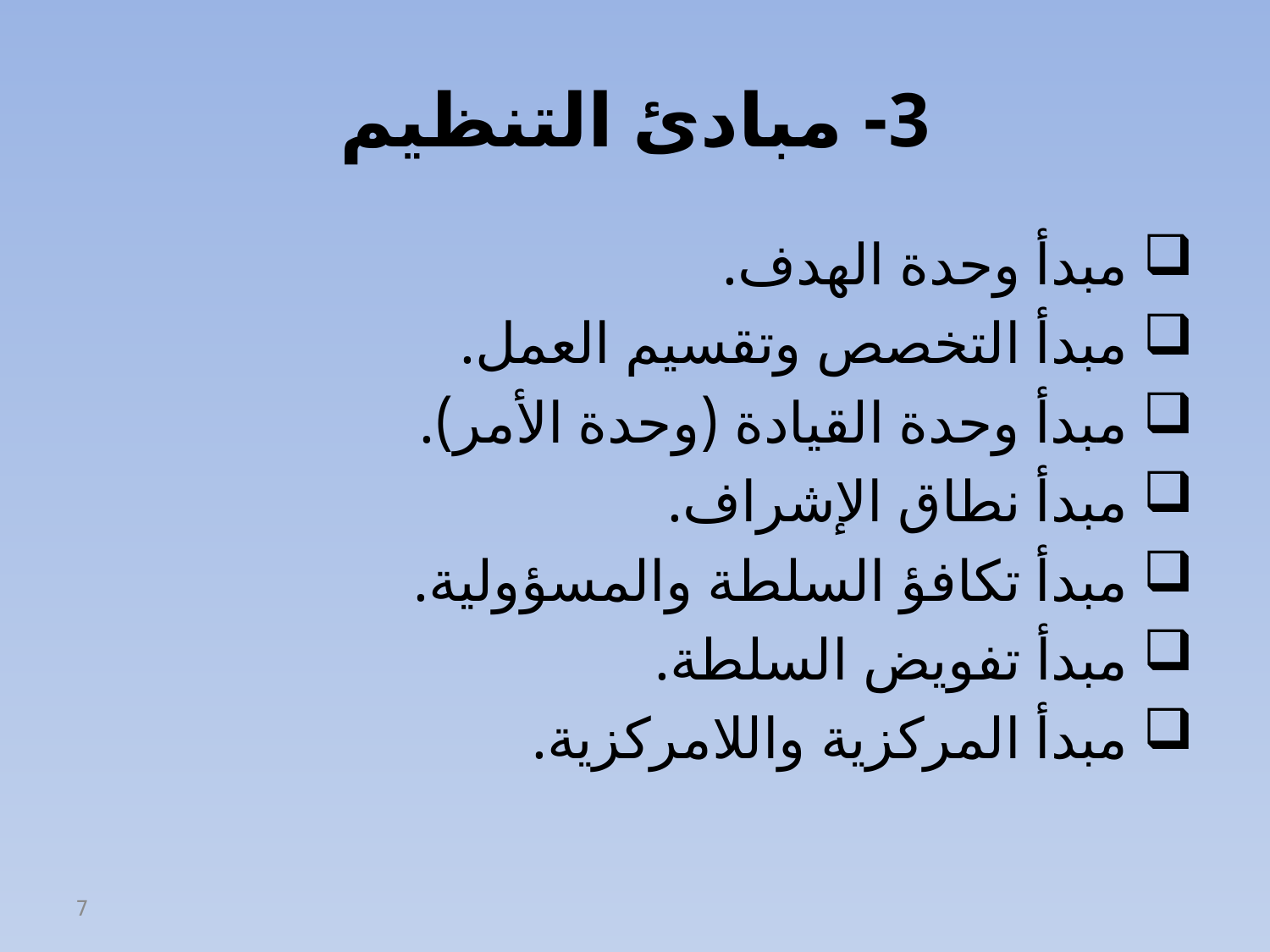

# 3- مبادئ التنظيم
 مبدأ وحدة الهدف.
 مبدأ التخصص وتقسيم العمل.
 مبدأ وحدة القيادة (وحدة الأمر).
 مبدأ نطاق الإشراف.
 مبدأ تكافؤ السلطة والمسؤولية.
 مبدأ تفويض السلطة.
 مبدأ المركزية واللامركزية.

7